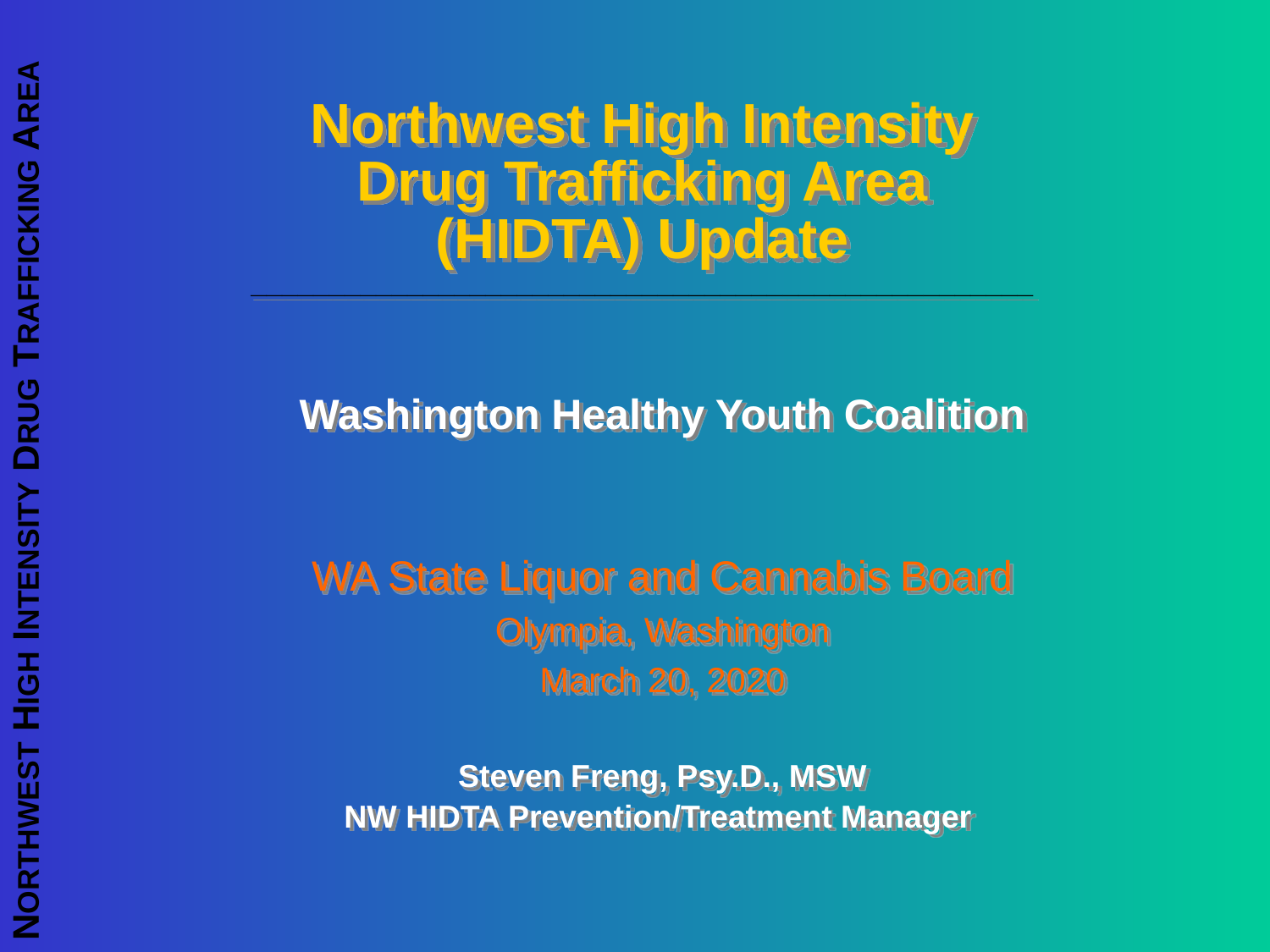

# Northwest High Intensity Drug Trafficking Area (HIDTA) Update __________________________________________________

Washington Healthy Youth Coalition

WA State Liquor and Cannabis Board
Olympia, Washington
March 20, 2020

Steven Freng, Psy.D., MSW
NW HIDTA Prevention/Treatment Manager